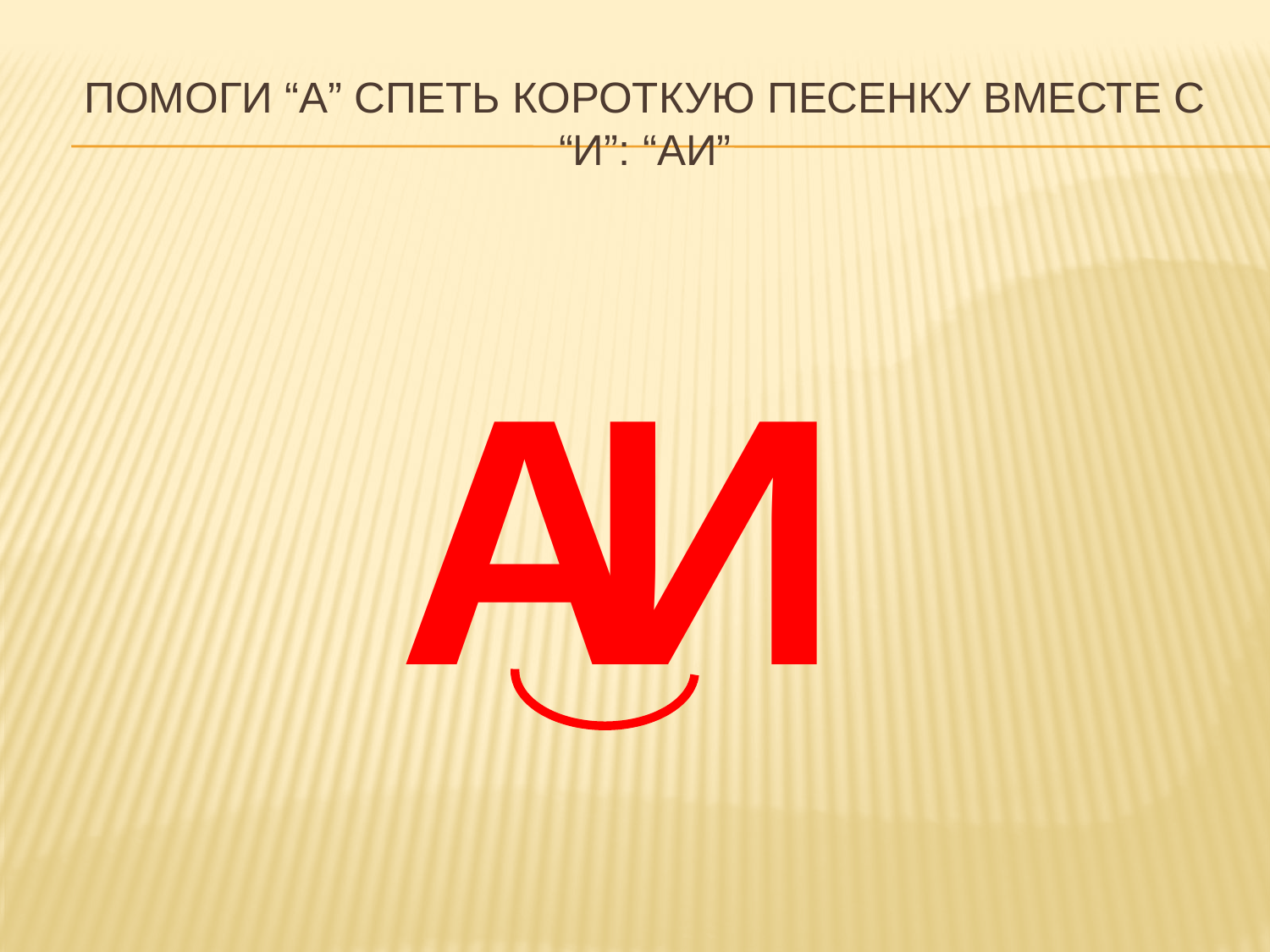

# Помоги “а” спеть короткую песенку вместе с “и”: “аи”
А
И